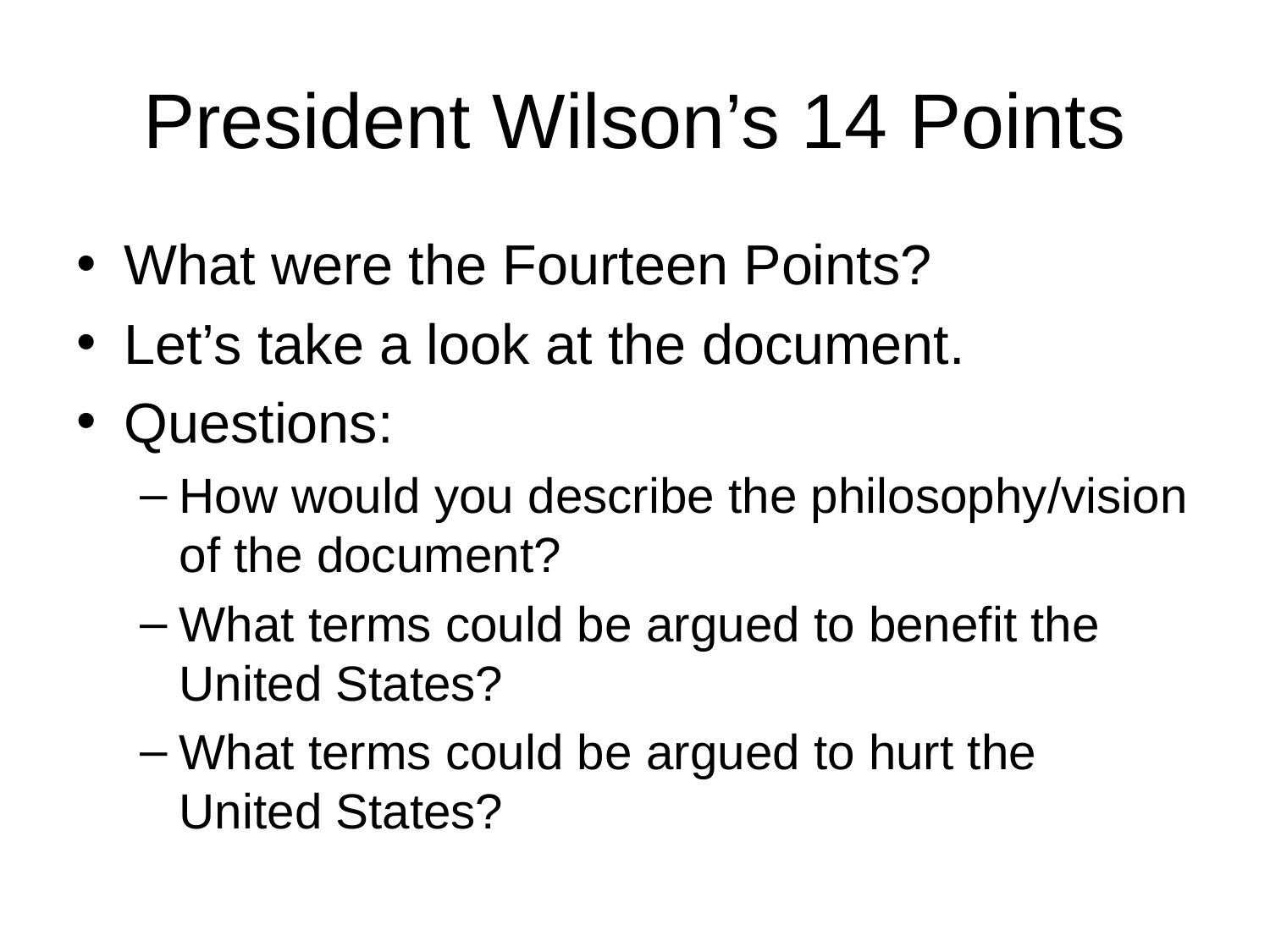

# President Wilson’s 14 Points
What were the Fourteen Points?
Let’s take a look at the document.
Questions:
How would you describe the philosophy/vision of the document?
What terms could be argued to benefit the United States?
What terms could be argued to hurt the United States?